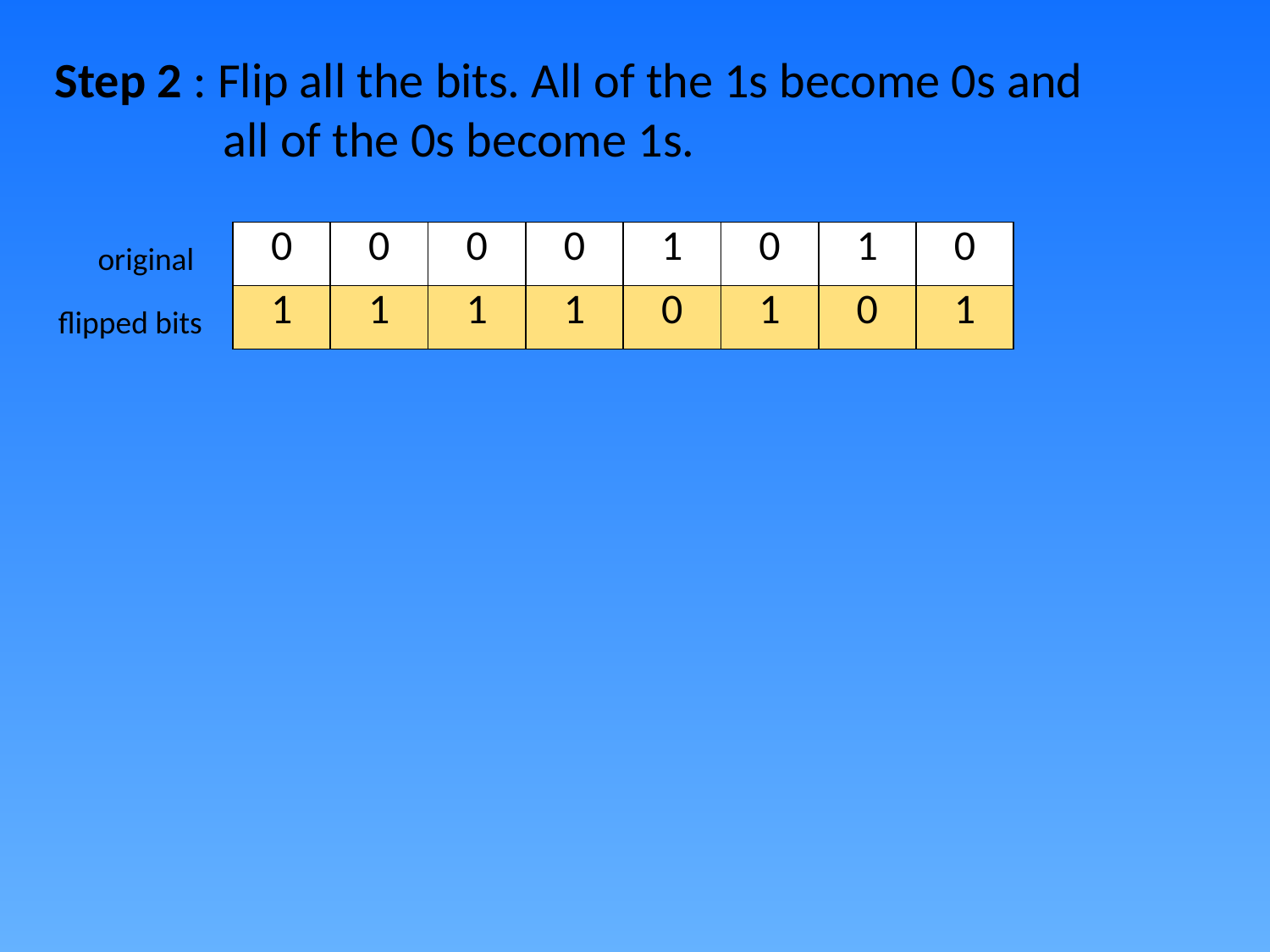

Step 2 : Flip all the bits. All of the 1s become 0s and
               all of the 0s become 1s.
| 0 | 0 | 0 | 0 | 1 | 0 | 1 | 0 |
| --- | --- | --- | --- | --- | --- | --- | --- |
| 1 | 1 | 1 | 1 | 0 | 1 | 0 | 1 |
original
flipped bits